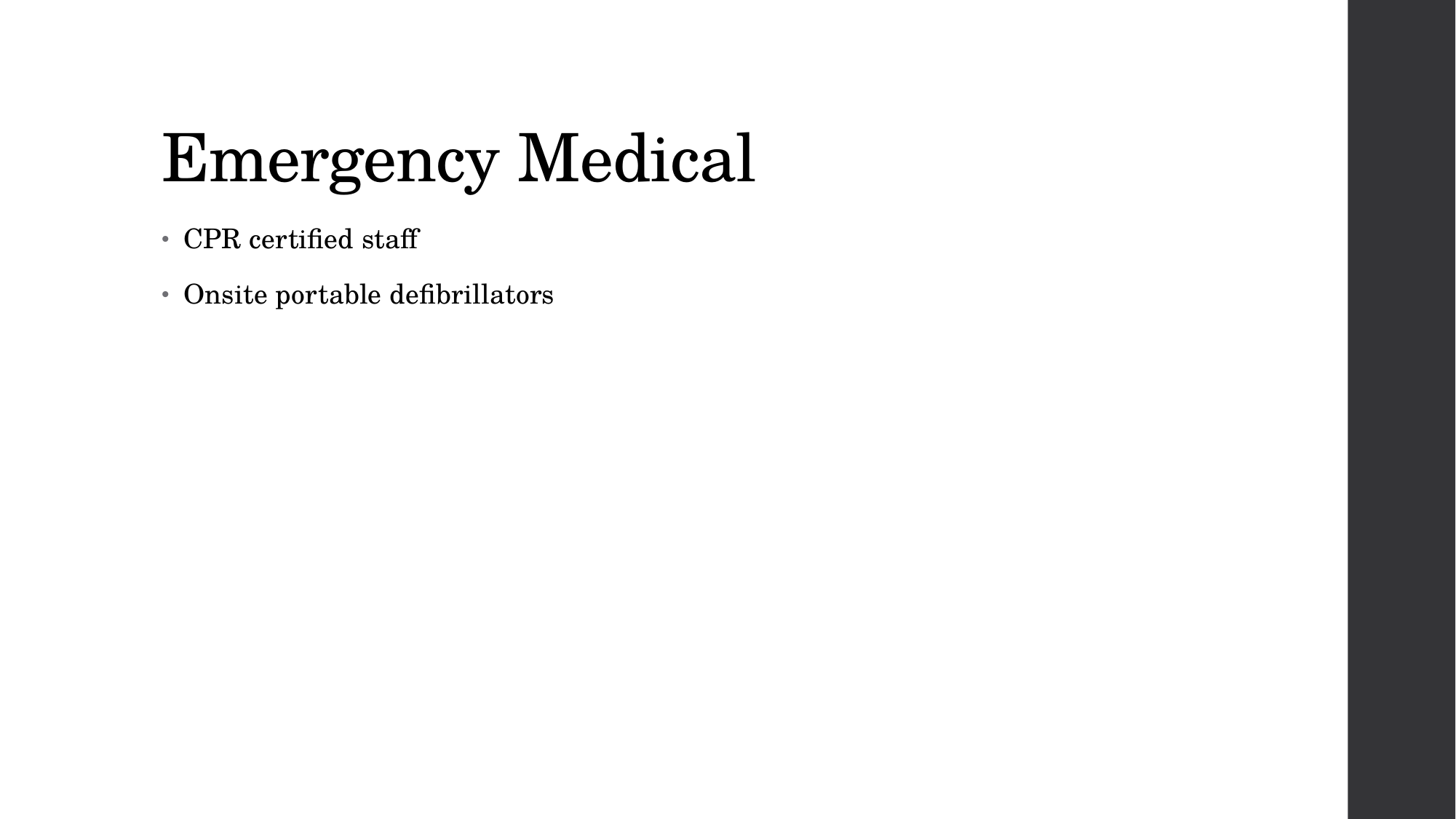

# Emergency Medical
CPR certified staff
Onsite portable defibrillators